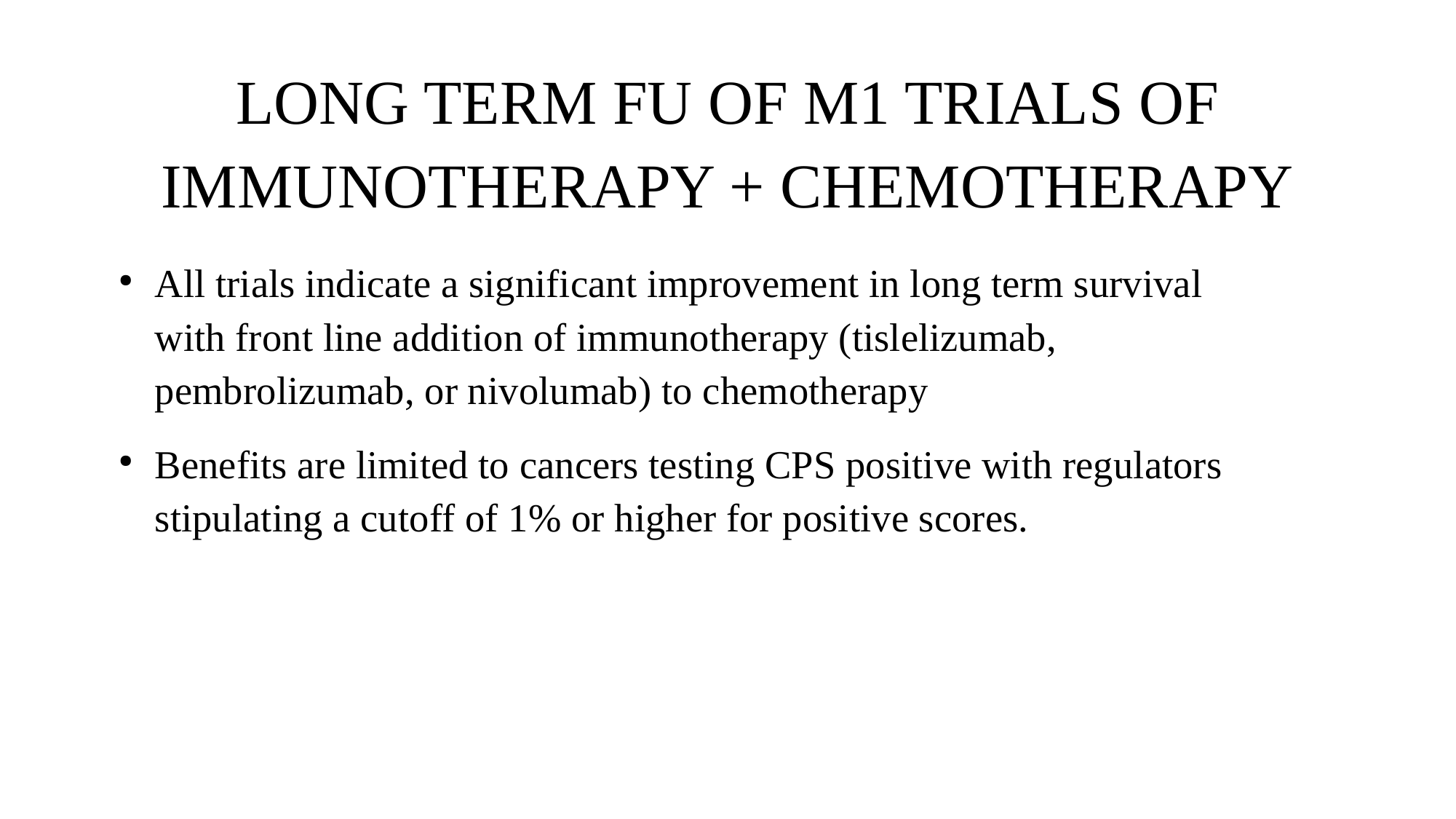

# LONG TERM FU OF M1 TRIALS OF IMMUNOTHERAPY + CHEMOTHERAPY
All trials indicate a significant improvement in long term survival with front line addition of immunotherapy (tislelizumab, pembrolizumab, or nivolumab) to chemotherapy
Benefits are limited to cancers testing CPS positive with regulators stipulating a cutoff of 1% or higher for positive scores.